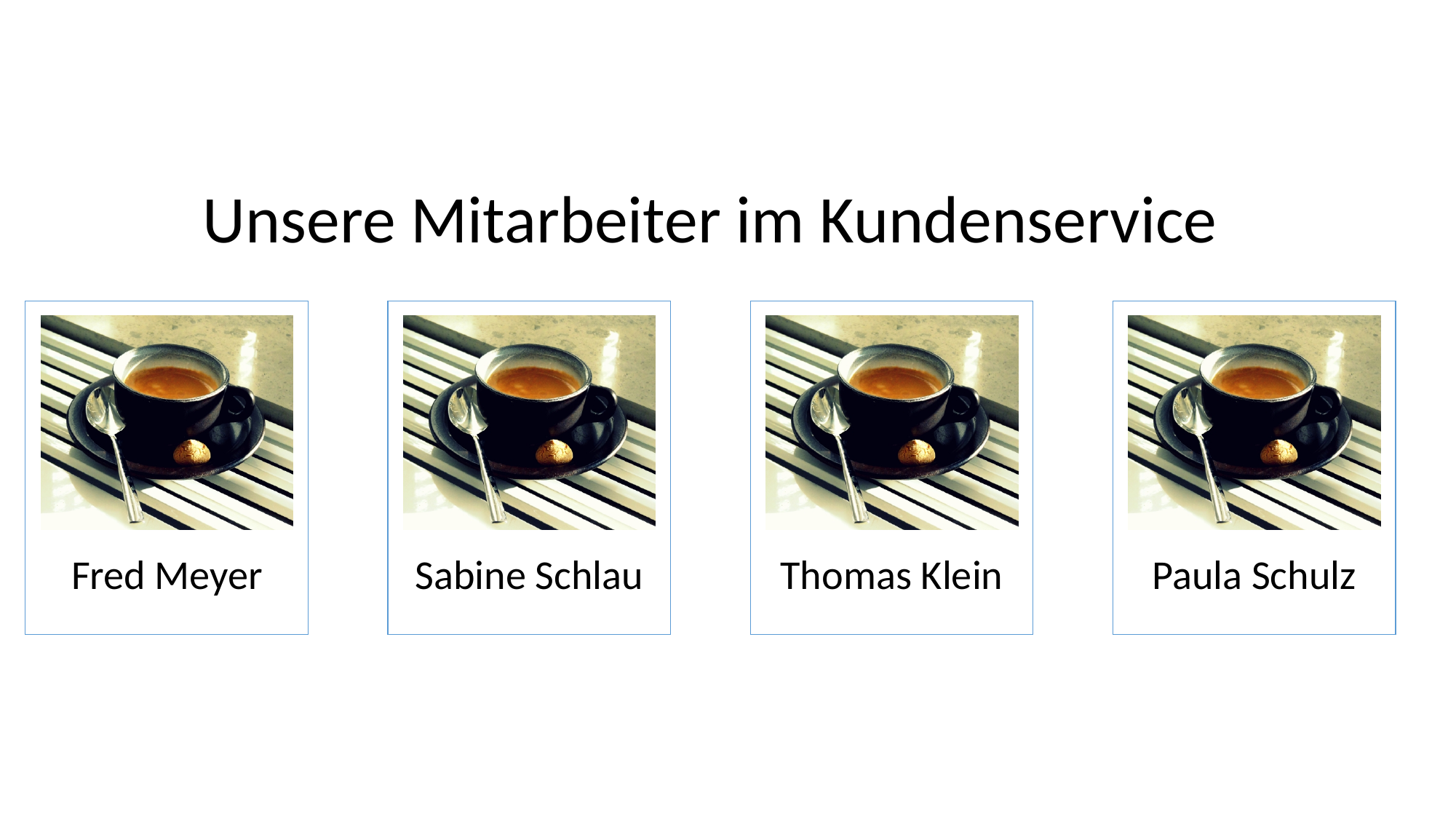

# Unsere Mitarbeiter im Kundenservice
Fred Meyer
Sabine Schlau
Thomas Klein
Paula Schulz